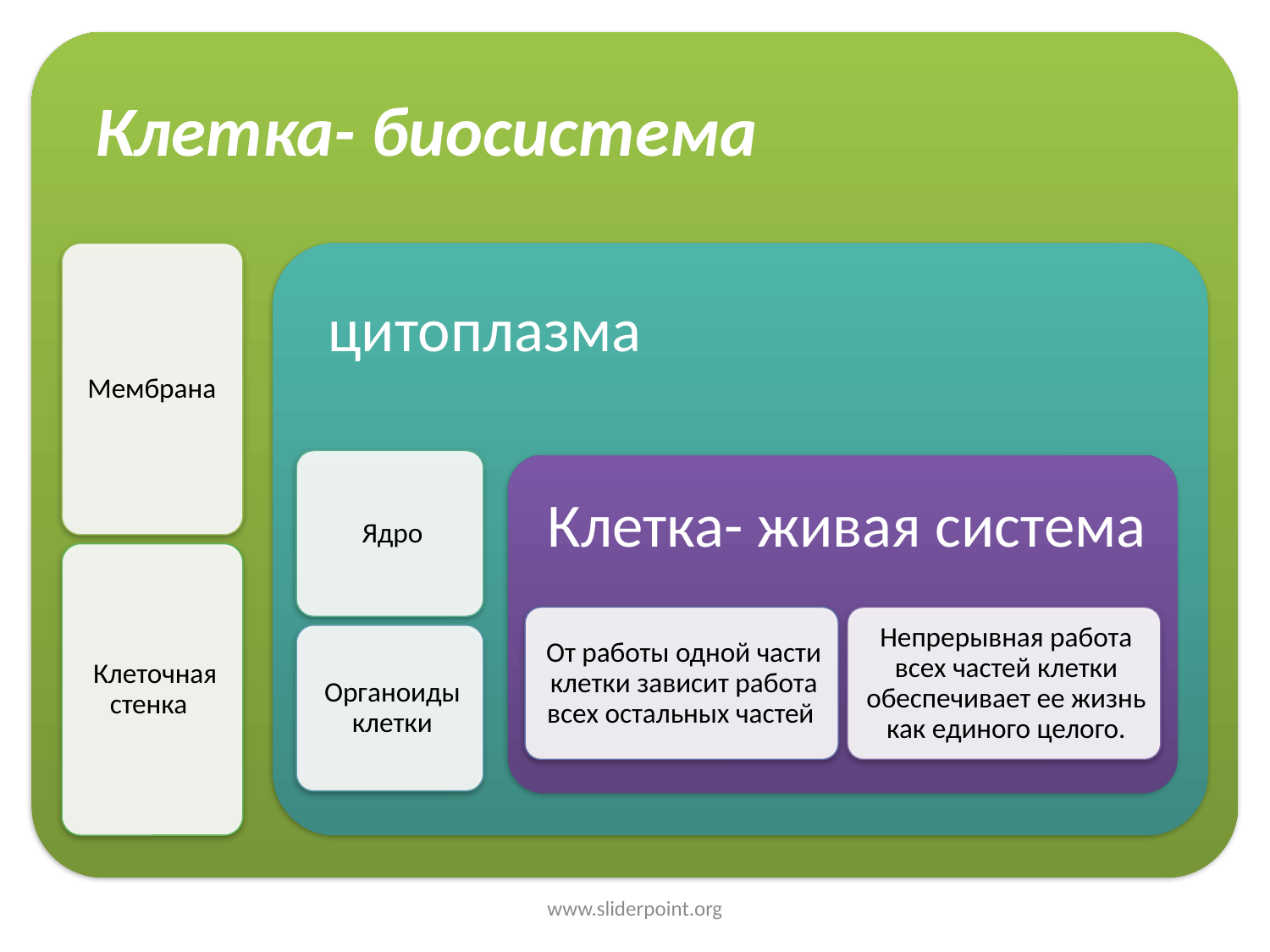

Клетка- биосистема
Мембрана
Клеточная стенка
цитоплазма
Ядро
Органоиды клетки
Клетка- живая система
От работы одной части клетки зависит работа всех остальных частей
Непрерывная работа всех частей клетки обеспечивает ее жизнь как единого целого.
www.sliderpoint.org